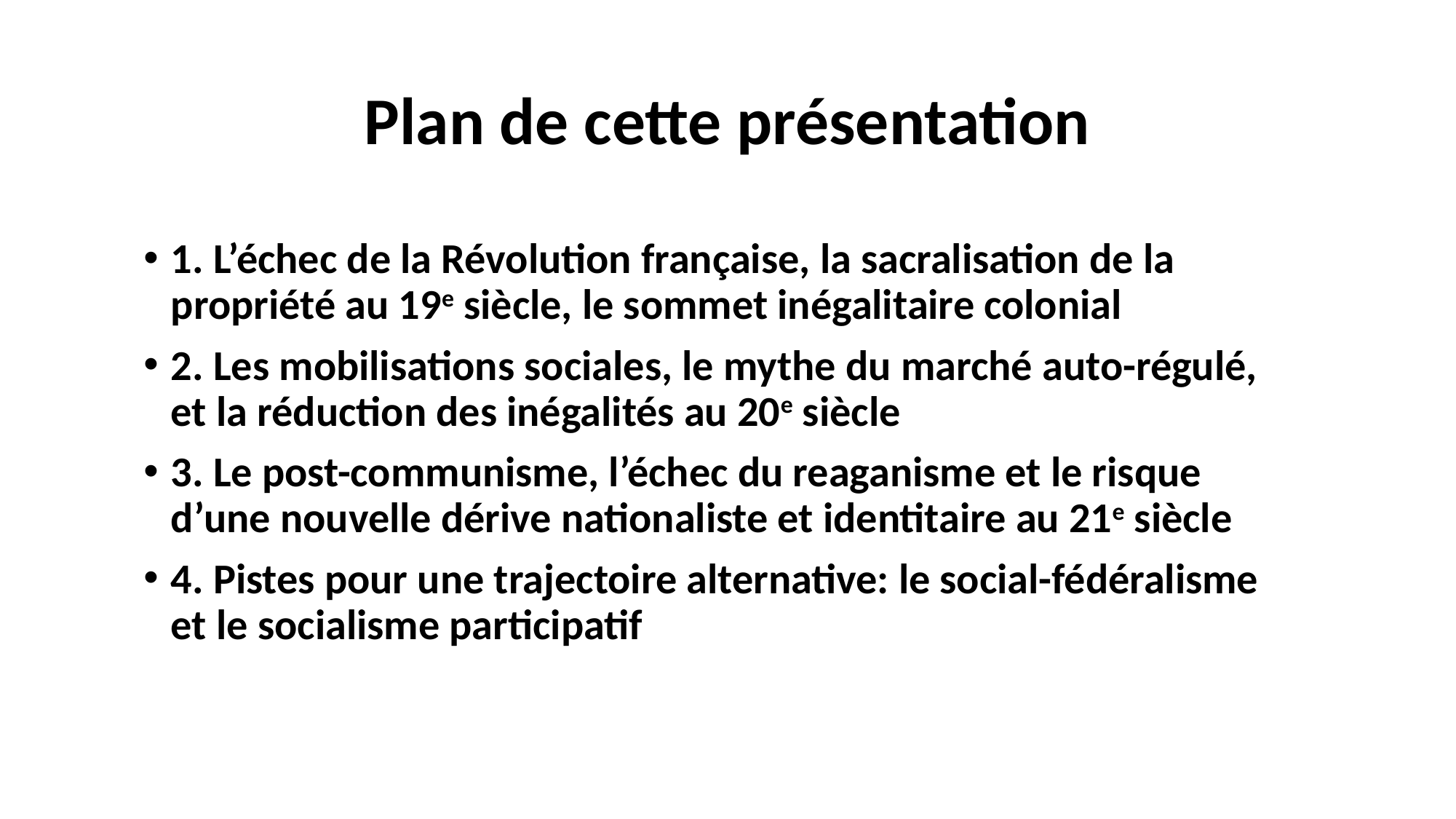

# Plan de cette présentation
1. L’échec de la Révolution française, la sacralisation de la propriété au 19e siècle, le sommet inégalitaire colonial
2. Les mobilisations sociales, le mythe du marché auto-régulé, et la réduction des inégalités au 20e siècle
3. Le post-communisme, l’échec du reaganisme et le risque d’une nouvelle dérive nationaliste et identitaire au 21e siècle
4. Pistes pour une trajectoire alternative: le social-fédéralisme et le socialisme participatif